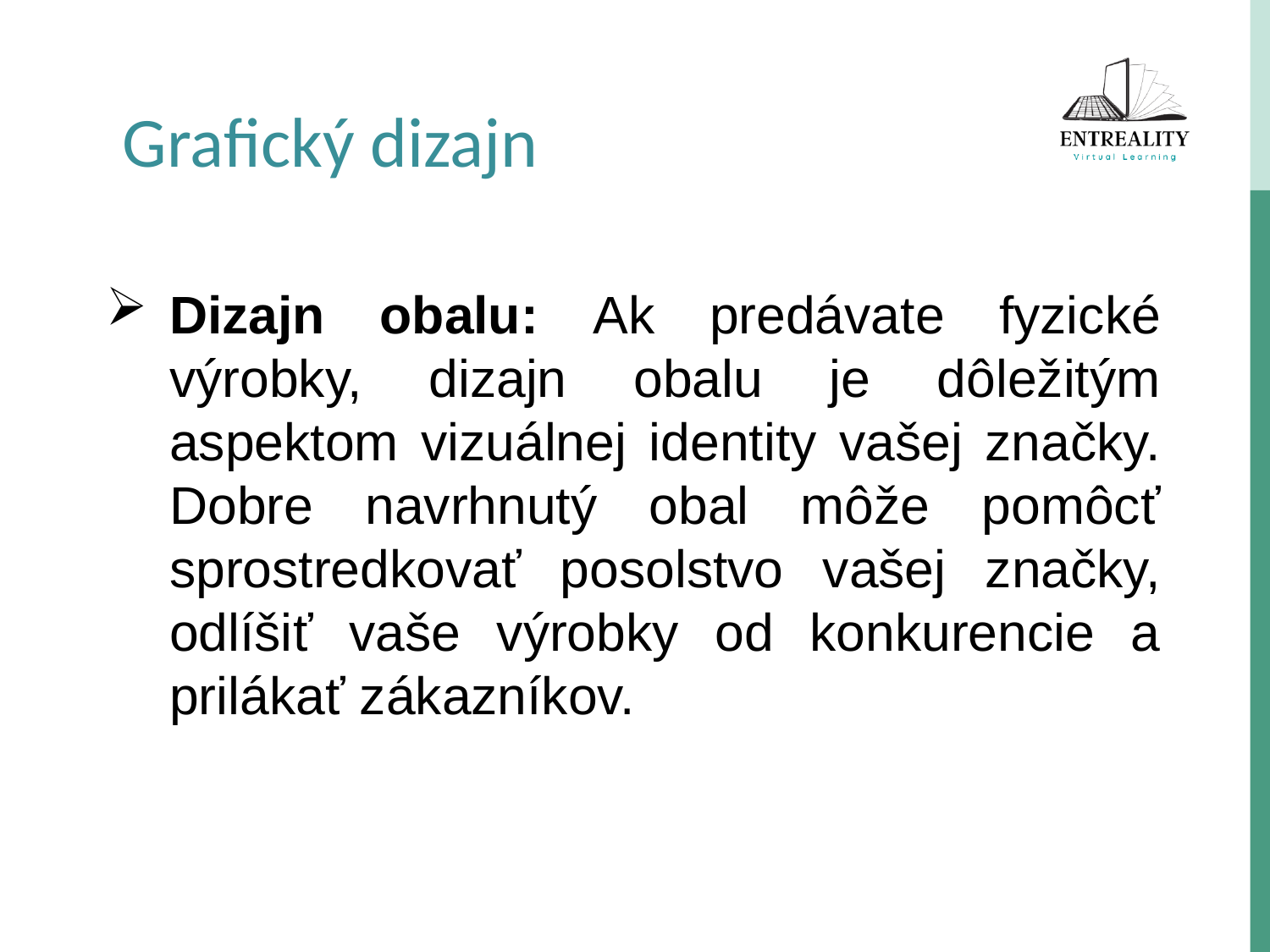

Grafický dizajn
Dizajn obalu: Ak predávate fyzické výrobky, dizajn obalu je dôležitým aspektom vizuálnej identity vašej značky. Dobre navrhnutý obal môže pomôcť sprostredkovať posolstvo vašej značky, odlíšiť vaše výrobky od konkurencie a prilákať zákazníkov.